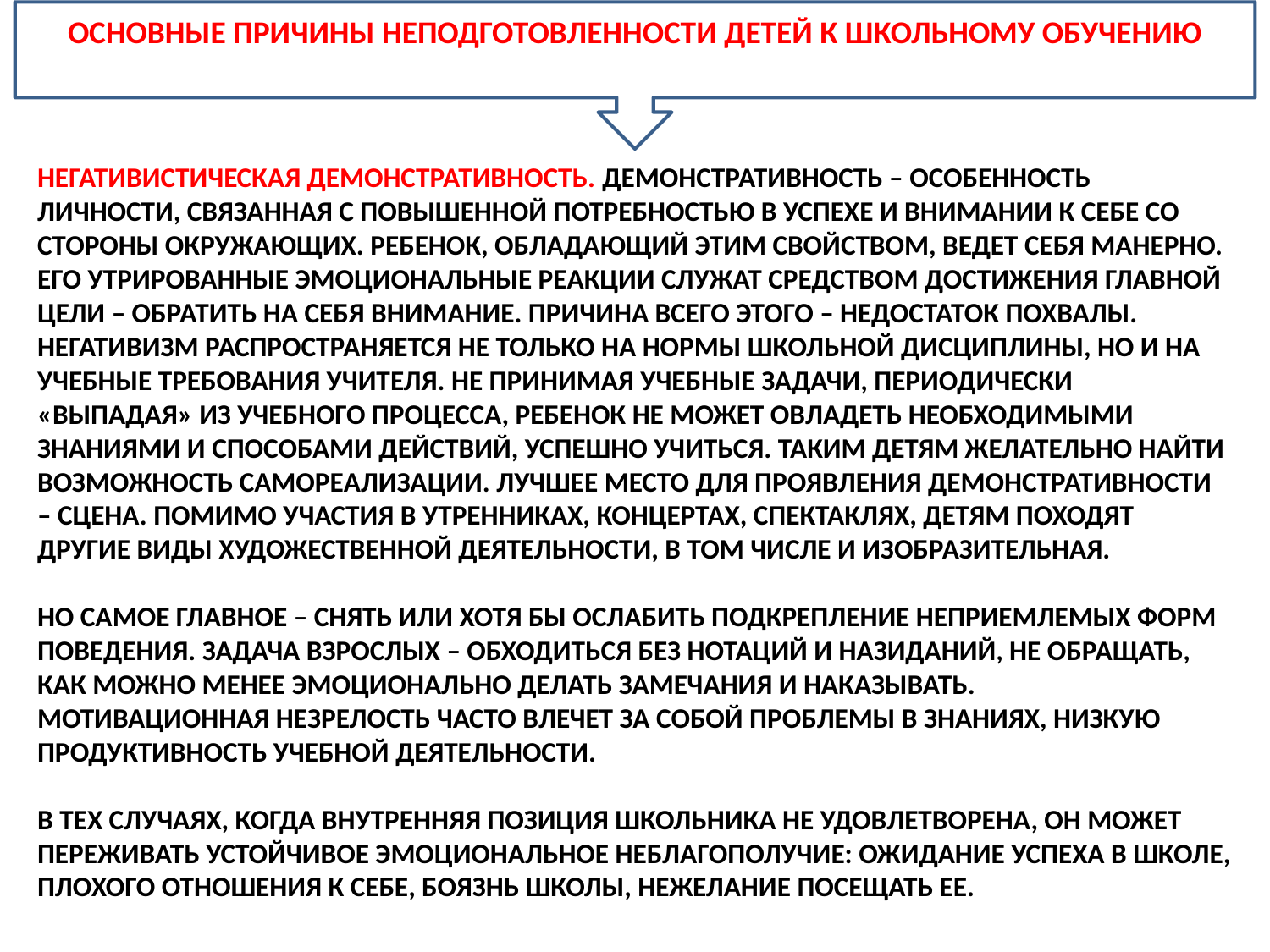

Основные причины неподготовленности детей к школьному обучению

Негативистическая демонстративность. Демонстративность – особенность личности, связанная с повышенной потребностью в успехе и внимании к себе со стороны окружающих. Ребенок, обладающий этим свойством, ведет себя манерно. Его утрированные эмоциональные реакции служат средством достижения главной цели – обратить на себя внимание. Причина всего этого – недостаток похвалы. Негативизм распространяется не только на нормы школьной дисциплины, но и на учебные требования учителя. Не принимая учебные задачи, периодически «выпадая» из учебного процесса, ребенок не может овладеть необходимыми знаниями и способами действий, успешно учиться. Таким детям желательно найти возможность самореализации. Лучшее место для проявления демонстративности – сцена. Помимо участия в утренниках, концертах, спектаклях, детям походят другие виды художественной деятельности, в том числе и изобразительная.
Но самое главное – снять или хотя бы ослабить подкрепление неприемлемых форм поведения. Задача взрослых – обходиться без нотаций и назиданий, не обращать, как можно менее эмоционально делать замечания и наказывать.
Мотивационная незрелость часто влечет за собой проблемы в знаниях, низкую продуктивность учебной деятельности.
В тех случаях, когда внутренняя позиция школьника не удовлетворена, он может переживать устойчивое эмоциональное неблагополучие: ожидание успеха в школе, плохого отношения к себе, боязнь школы, нежелание посещать ее.